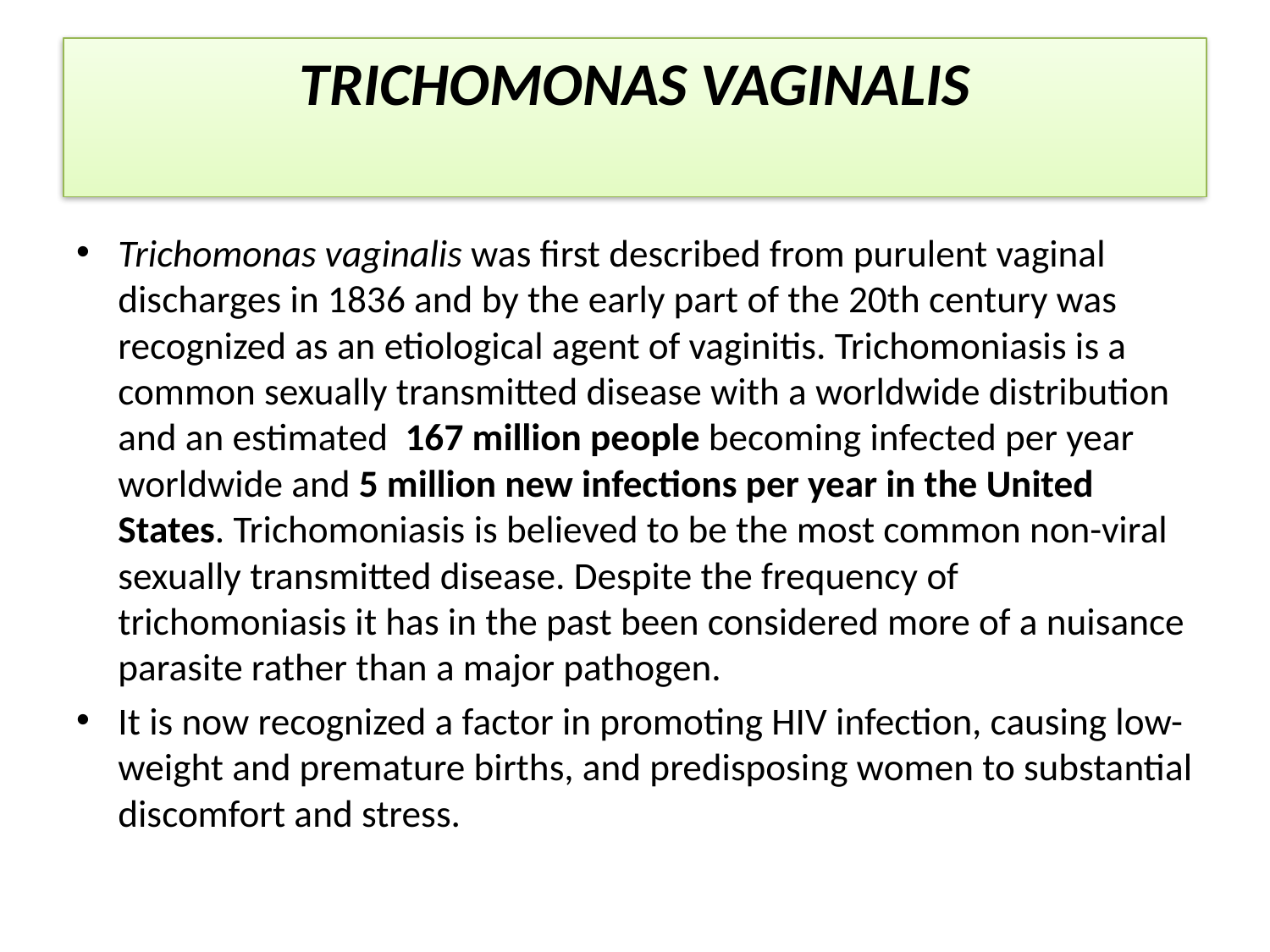

# TRICHOMONAS VAGINALIS
Trichomonas vaginalis was first described from purulent vaginal discharges in 1836 and by the early part of the 20th century was recognized as an etiological agent of vaginitis. Trichomoniasis is a common sexually transmitted disease with a worldwide distribution and an estimated  167 million people becoming infected per year worldwide and 5 million new infections per year in the United States. Trichomoniasis is believed to be the most common non-viral sexually transmitted disease. Despite the frequency of trichomoniasis it has in the past been considered more of a nuisance parasite rather than a major pathogen.
It is now recognized a factor in promoting HIV infection, causing low-weight and premature births, and predisposing women to substantial discomfort and stress.